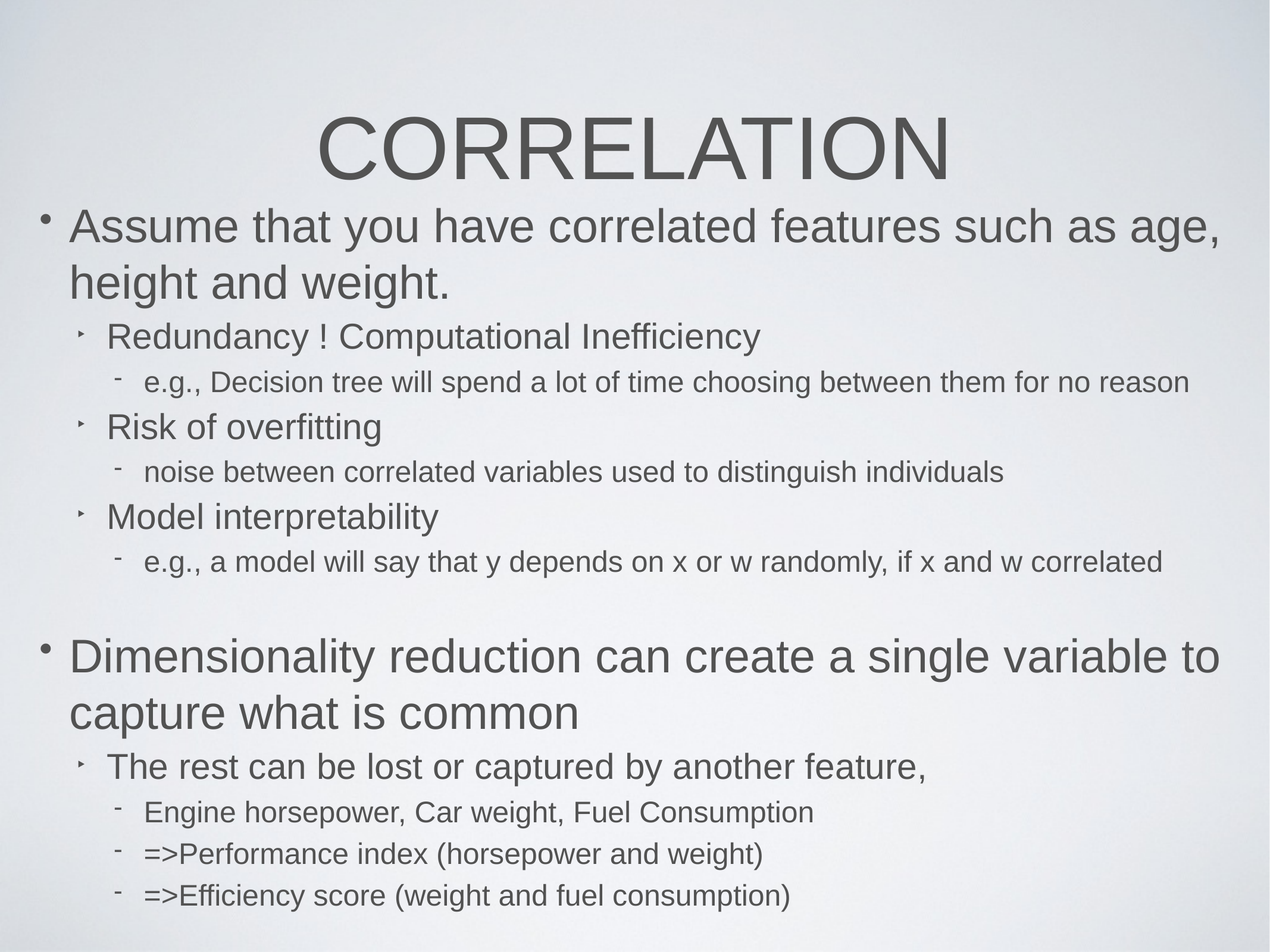

# Correlation
Assume that you have correlated features such as age, height and weight.
Redundancy ! Computational Inefficiency
e.g., Decision tree will spend a lot of time choosing between them for no reason
Risk of overfitting
noise between correlated variables used to distinguish individuals
Model interpretability
e.g., a model will say that y depends on x or w randomly, if x and w correlated
Dimensionality reduction can create a single variable to capture what is common
The rest can be lost or captured by another feature,
Engine horsepower, Car weight, Fuel Consumption
=>Performance index (horsepower and weight)
=>Efficiency score (weight and fuel consumption)
9